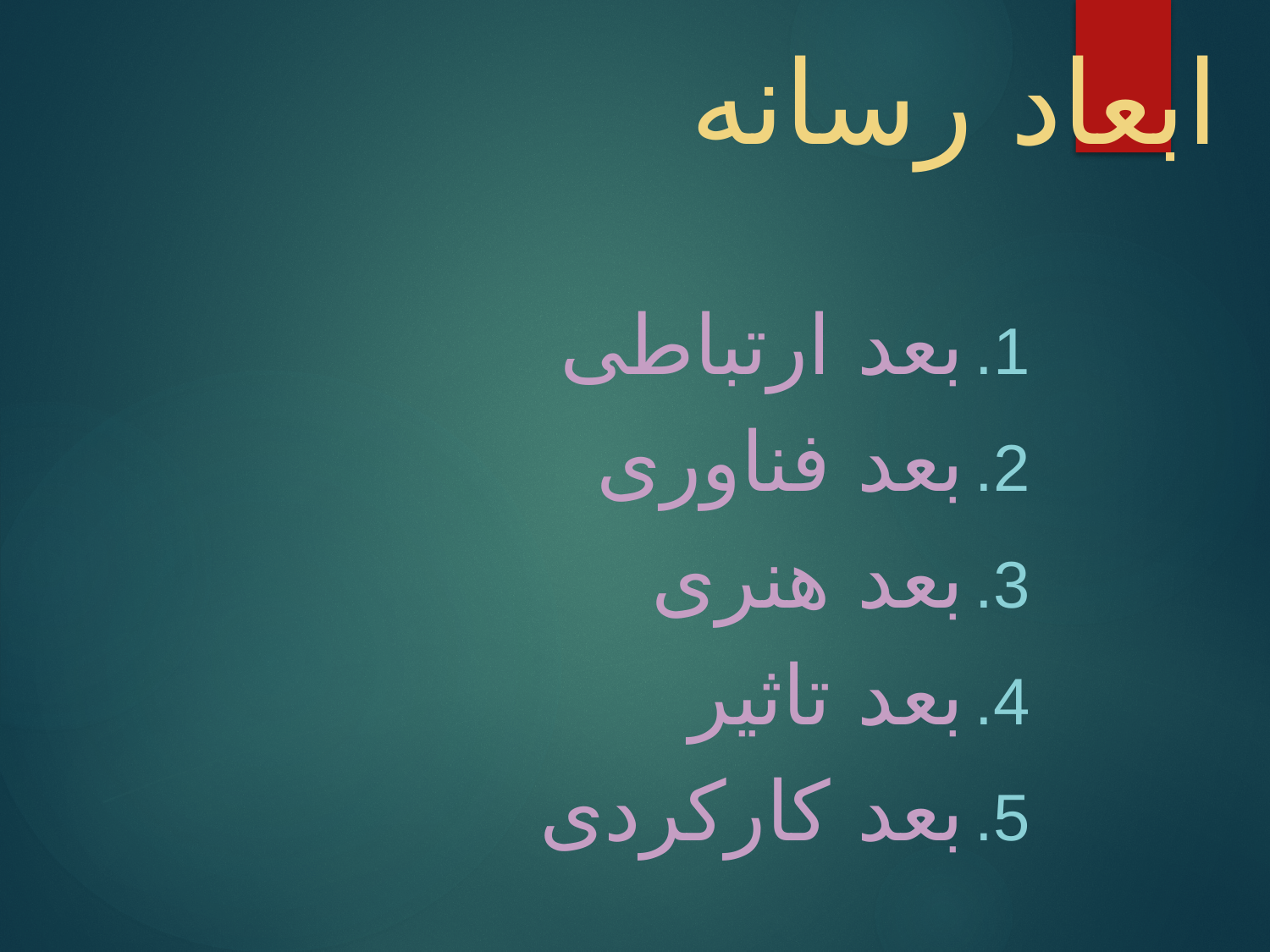

# ابعاد رسانه
بعد ارتباطی
بعد فناوری
بعد هنری
بعد تاثیر
بعد کارکردی